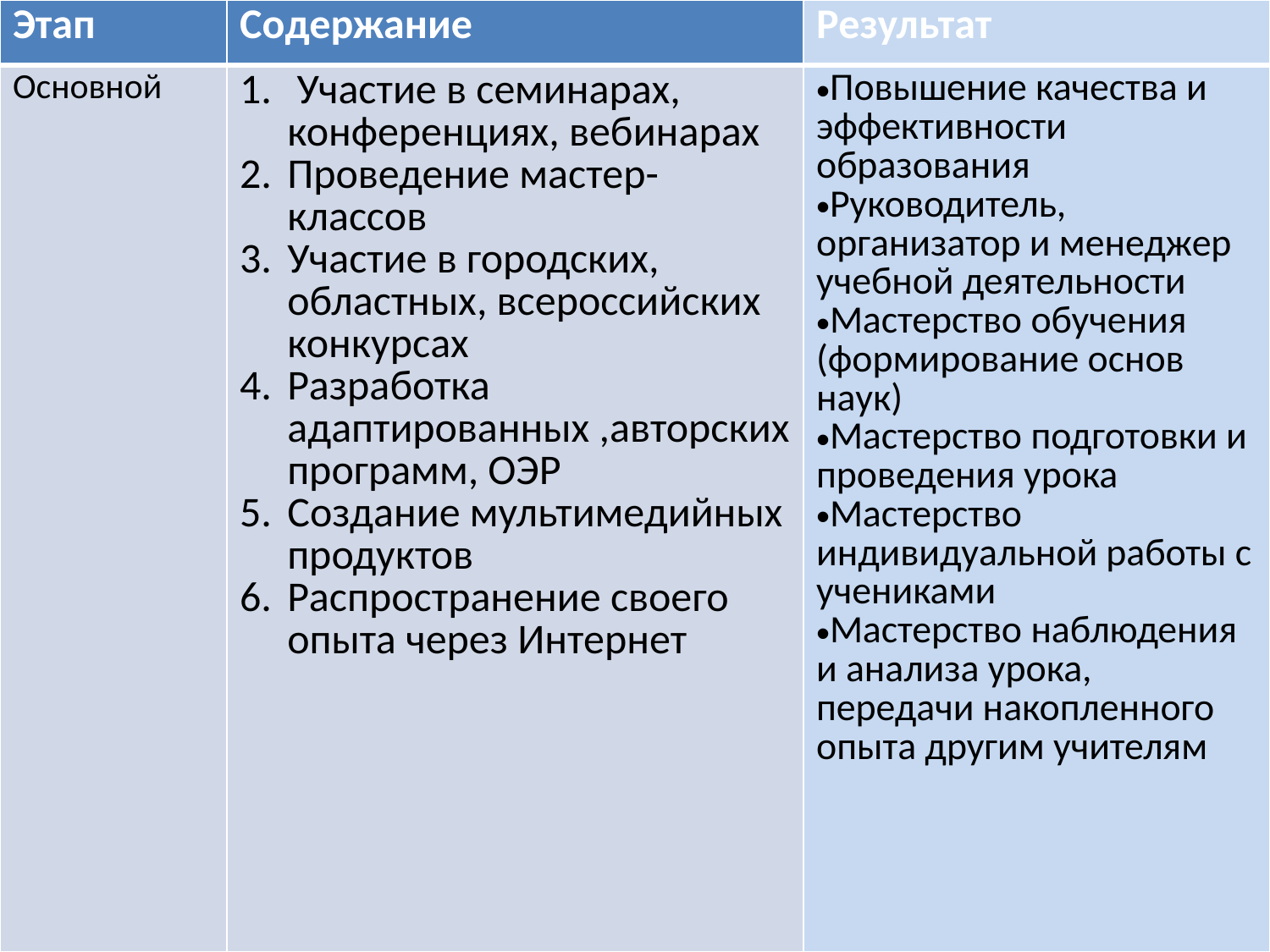

| Этап | Содержание | Результат |
| --- | --- | --- |
| Основной | Участие в семинарах, конференциях, вебинарах Проведение мастер-классов Участие в городских, областных, всероссийских конкурсах Разработка адаптированных ,авторских программ, ОЭР Создание мультимедийных продуктов Распространение своего опыта через Интернет | Повышение качества и эффективности образования Руководитель, организатор и менеджер учебной деятельности Мастерство обучения (формирование основ наук) Мастерство подготовки и проведения урока Мастерство индивидуальной работы с учениками Мастерство наблюдения и анализа урока, передачи накопленного опыта другим учителям |
#